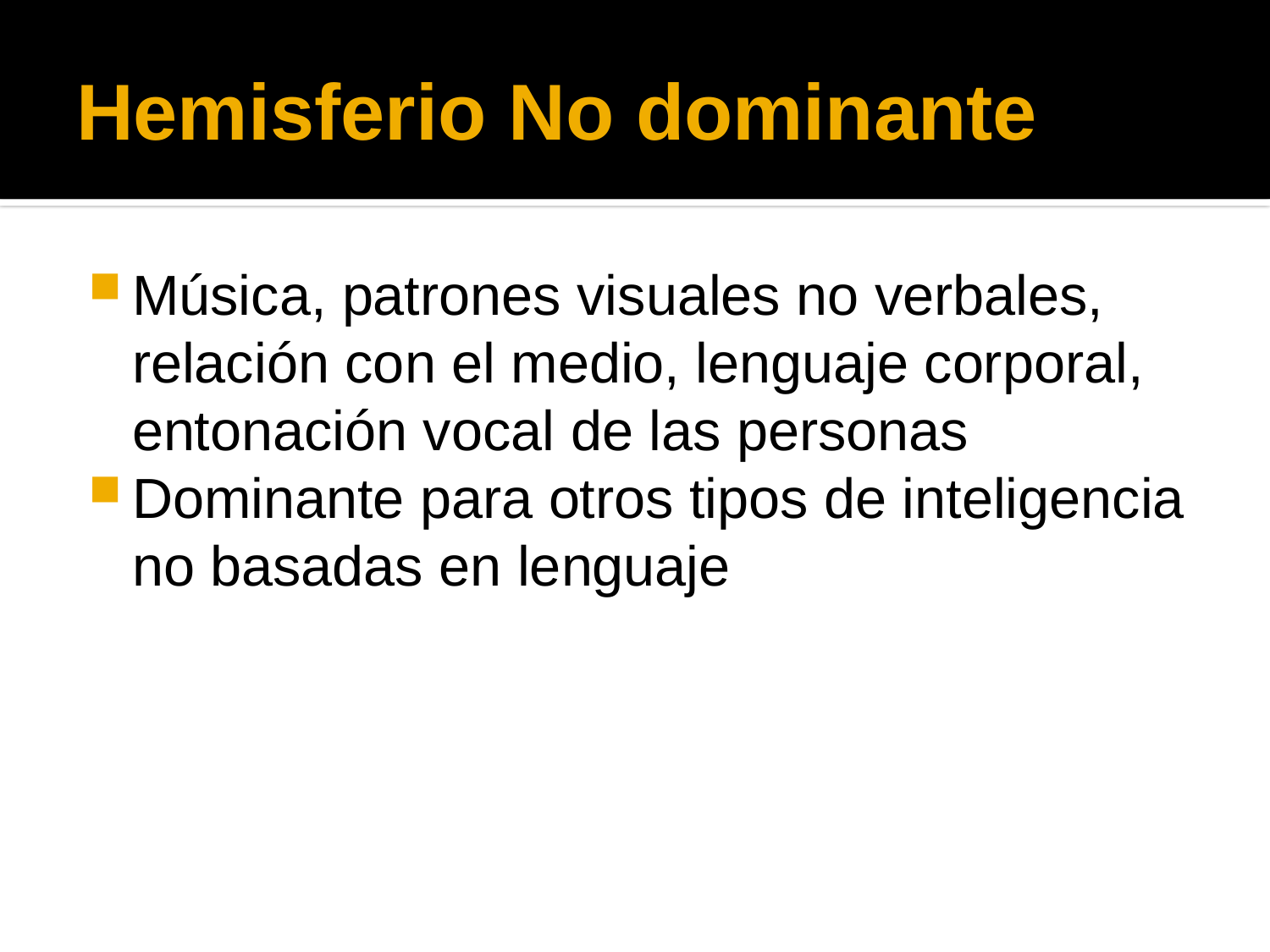

# Hemisferio No dominante
Música, patrones visuales no verbales, relación con el medio, lenguaje corporal, entonación vocal de las personas
Dominante para otros tipos de inteligencia no basadas en lenguaje